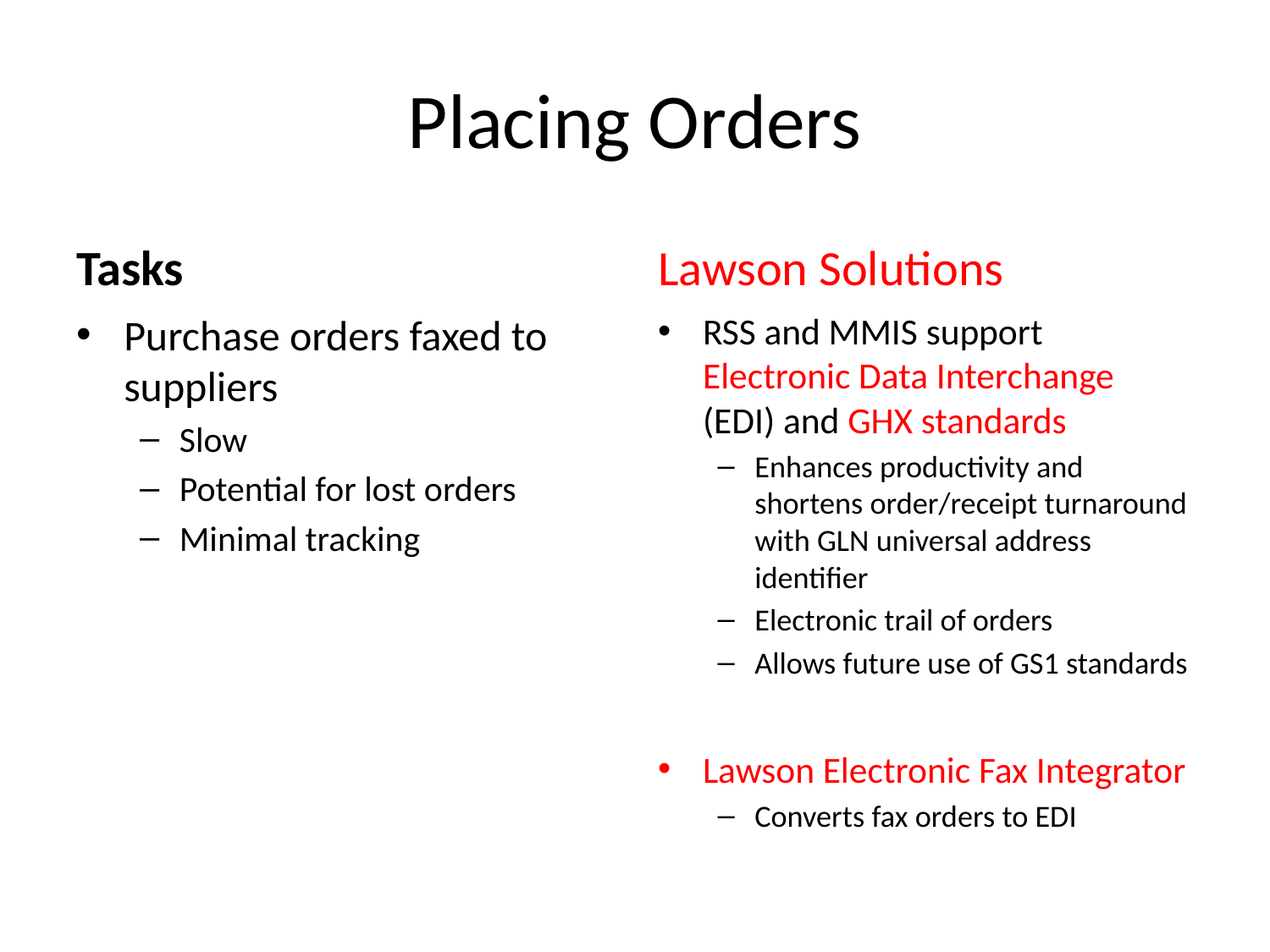

# Placing Orders
Tasks
Lawson Solutions
Purchase orders faxed to suppliers
Slow
Potential for lost orders
Minimal tracking
RSS and MMIS support Electronic Data Interchange (EDI) and GHX standards
Enhances productivity and shortens order/receipt turnaround with GLN universal address identifier
Electronic trail of orders
Allows future use of GS1 standards

Lawson Electronic Fax Integrator
Converts fax orders to EDI